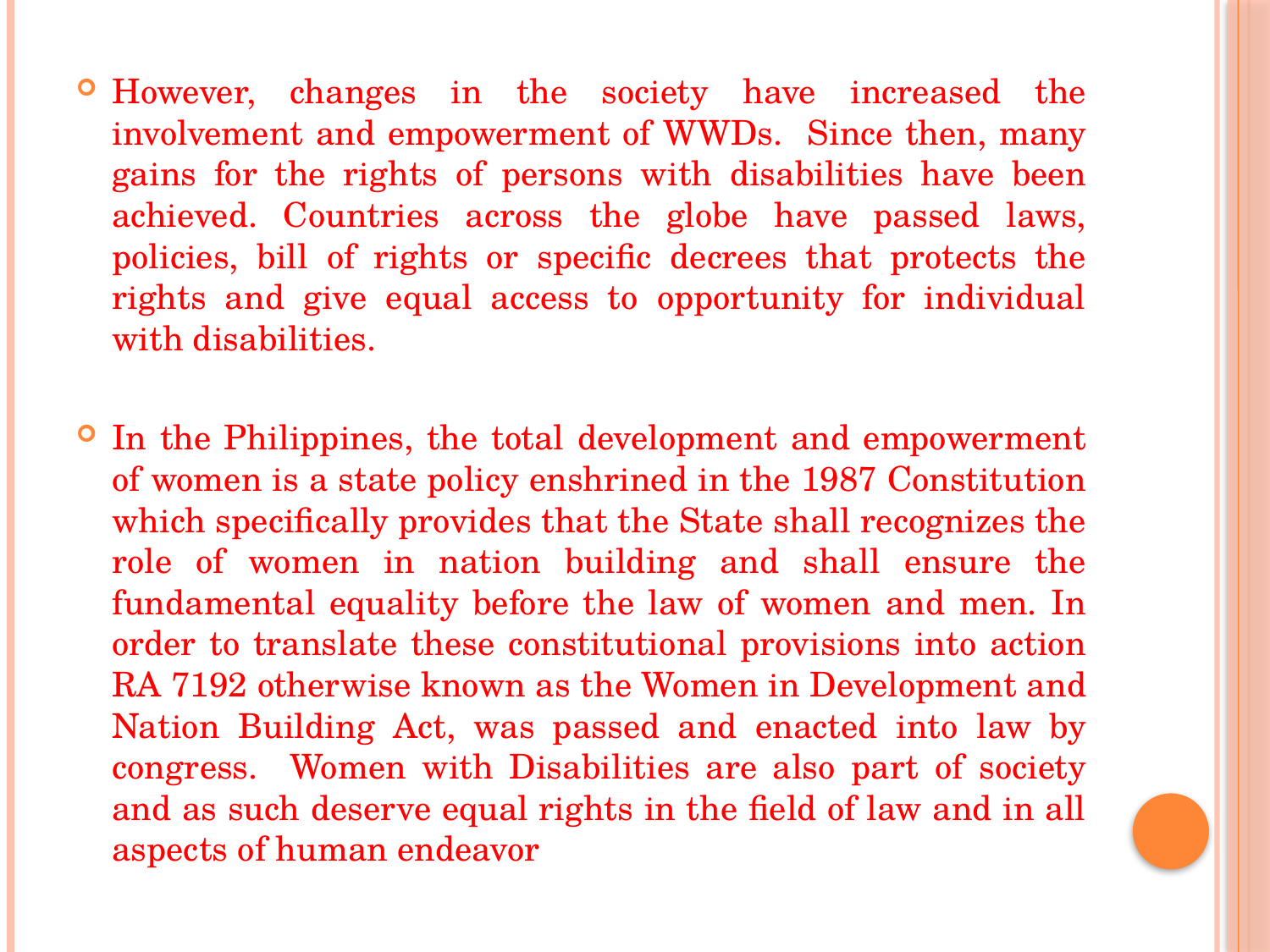

However, changes in the society have increased the involvement and empowerment of WWDs.  Since then, many gains for the rights of persons with disabilities have been achieved. Countries across the globe have passed laws, policies, bill of rights or specific decrees that protects the rights and give equal access to opportunity for individual with disabilities.

In the Philippines, the total development and empowerment of women is a state policy enshrined in the 1987 Constitution which specifically provides that the State shall recognizes the role of women in nation building and shall ensure the fundamental equality before the law of women and men. In order to translate these constitutional provisions into action RA 7192 otherwise known as the Women in Development and Nation Building Act, was passed and enacted into law by congress.  Women with Disabilities are also part of society and as such deserve equal rights in the field of law and in all aspects of human endeavor